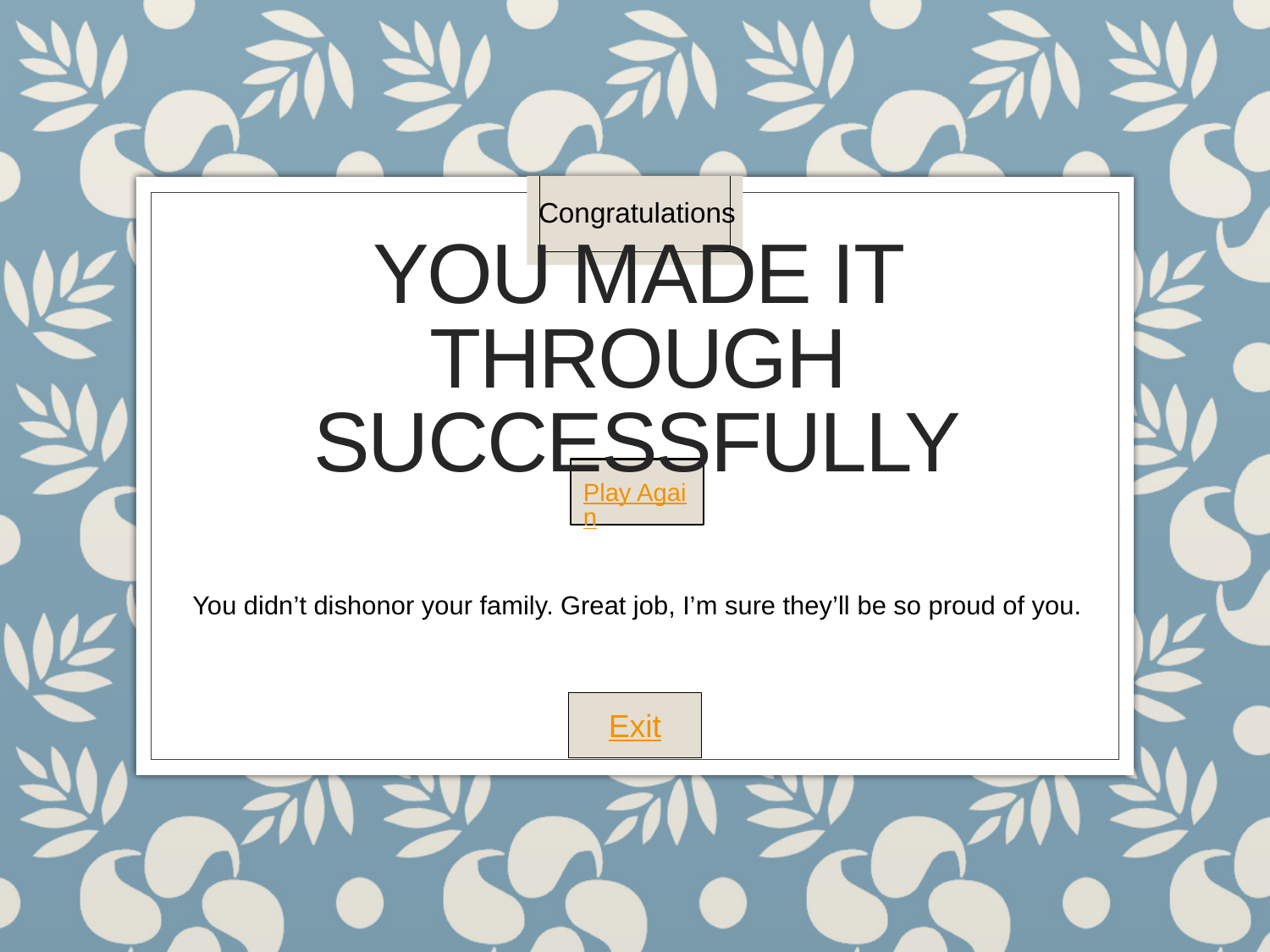

Congratulations
# You made it through successfully
Play Again
You didn’t dishonor your family. Great job, I’m sure they’ll be so proud of you.
Exit